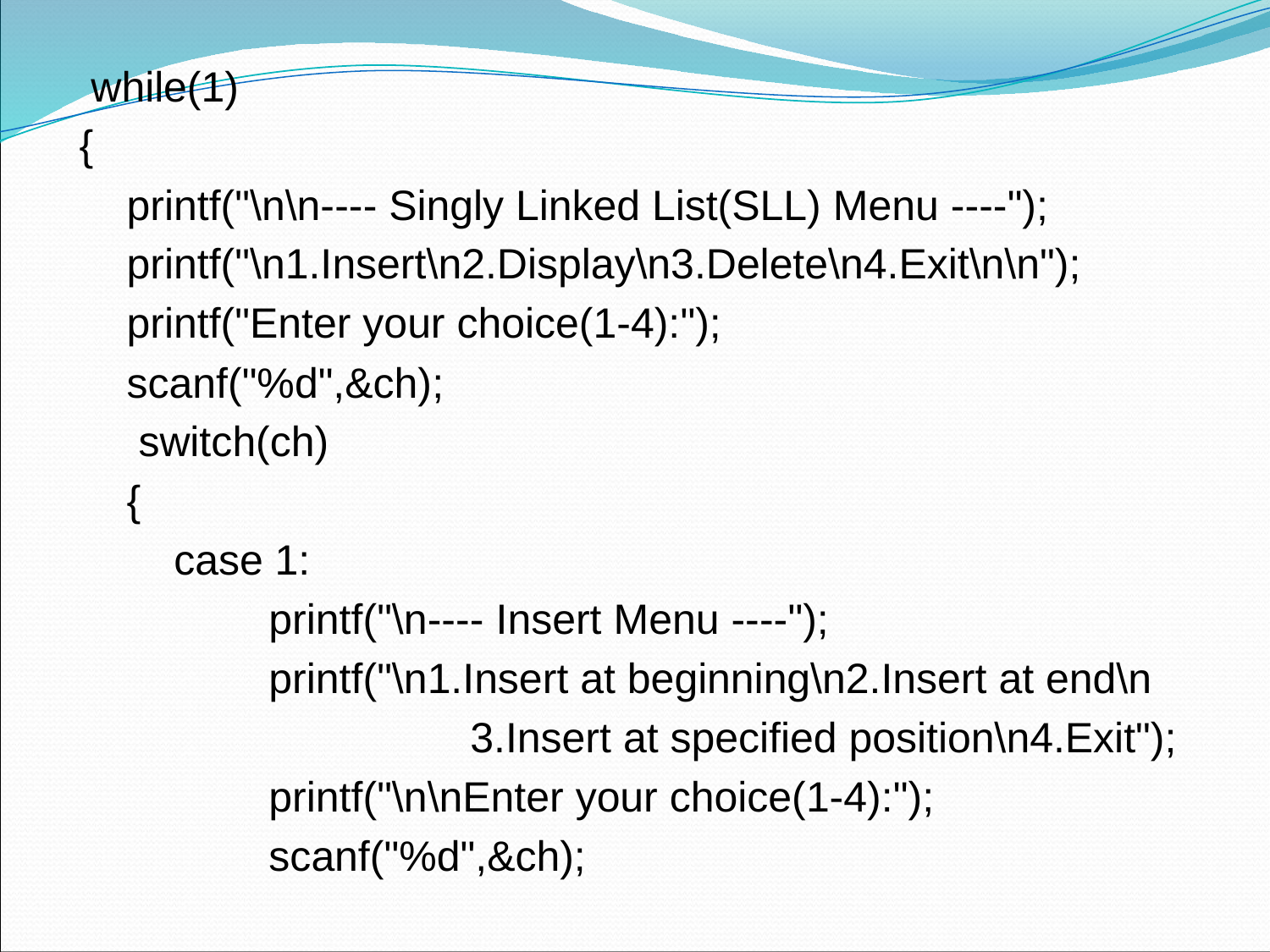

#
     while(1)
    {
        printf("\n\n---- Singly Linked List(SLL) Menu ----");
        printf("\n1.Insert\n2.Display\n3.Delete\n4.Exit\n\n");
        printf("Enter your choice(1-4):");
        scanf("%d",&ch);
         switch(ch)
        {
            case 1:
                    printf("\n---- Insert Menu ----");
                    printf("\n1.Insert at beginning\n2.Insert at end\n
                                     3.Insert at specified position\n4.Exit");
                    printf("\n\nEnter your choice(1-4):");
                    scanf("%d",&ch);